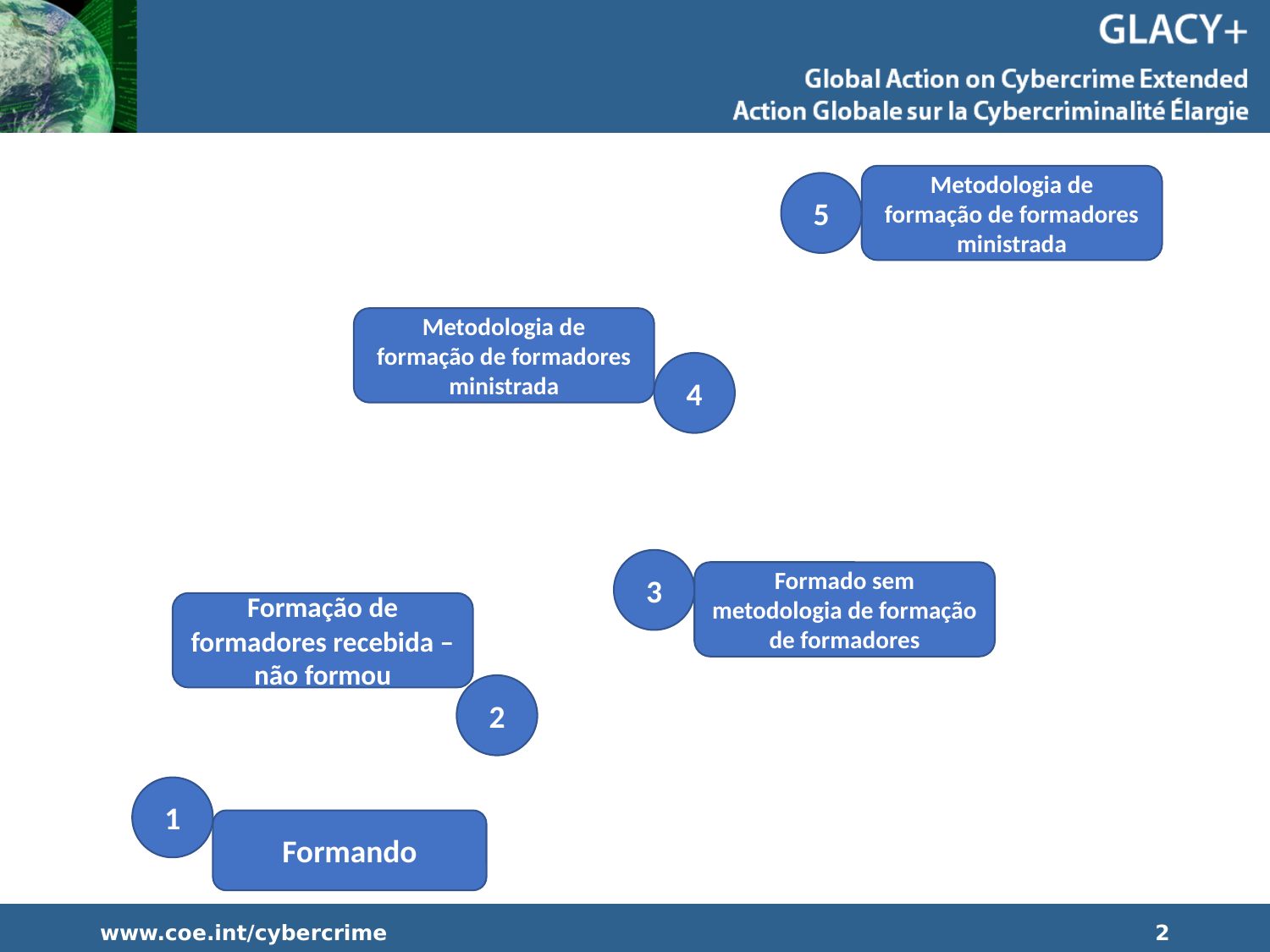

Metodologia de formação de formadores ministrada
5
Metodologia de formação de formadores ministrada
4
3
Formado sem metodologia de formação de formadores
Formação de formadores recebida – não formou
2
1
Formando
www.coe.int/cybercrime
2